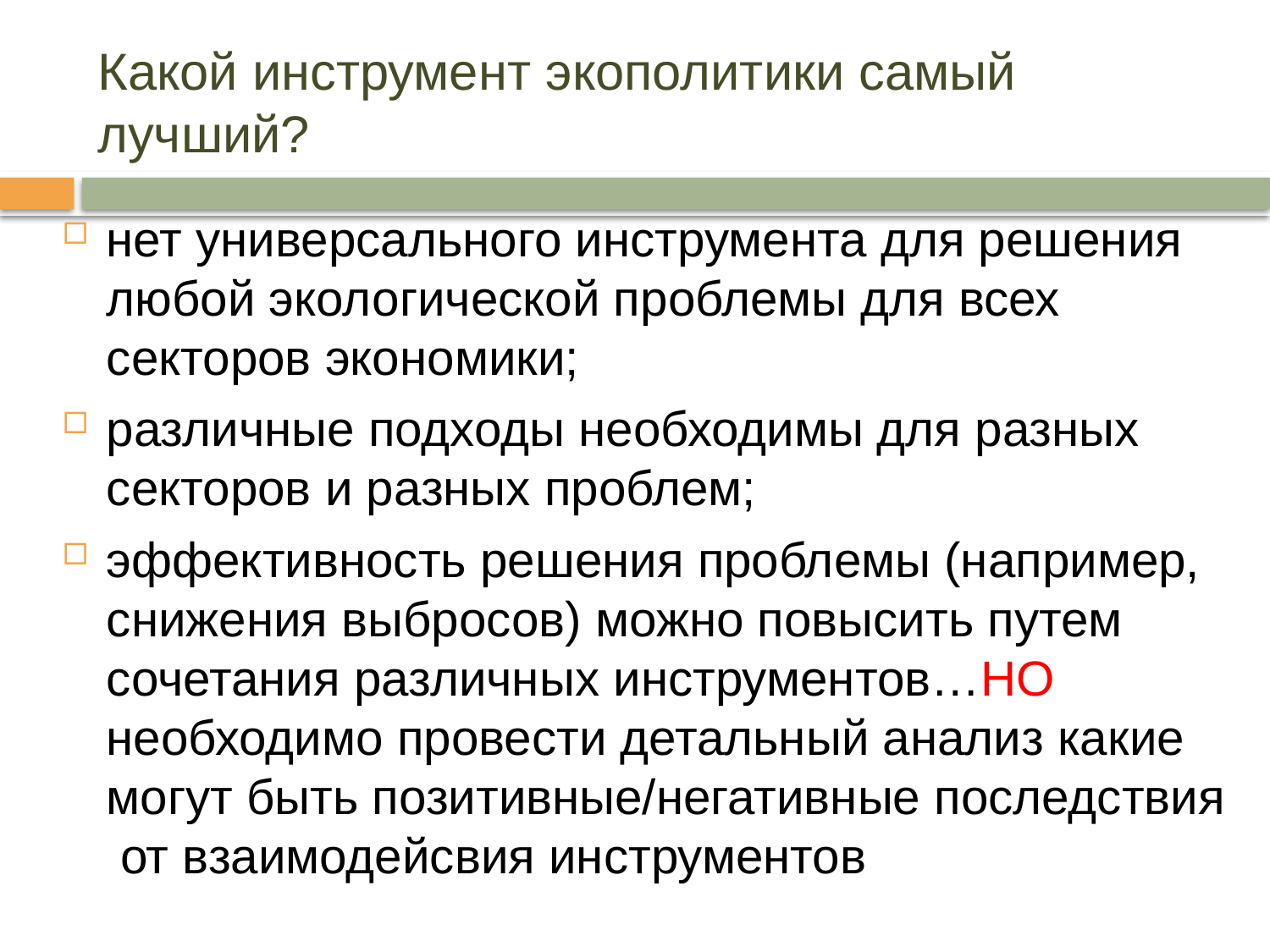

# Какой инструмент экополитики самый лучший?
нет универсального инструмента для решения любой экологической проблемы для всех секторов экономики;
различные подходы необходимы для разных секторов и разных проблем;
эффективность решения проблемы (например, снижения выбросов) можно повысить путем сочетания различных инструментов…НО необходимо провести детальный анализ какие могут быть позитивные/негативные последствия  от взаимодейсвия инструментов